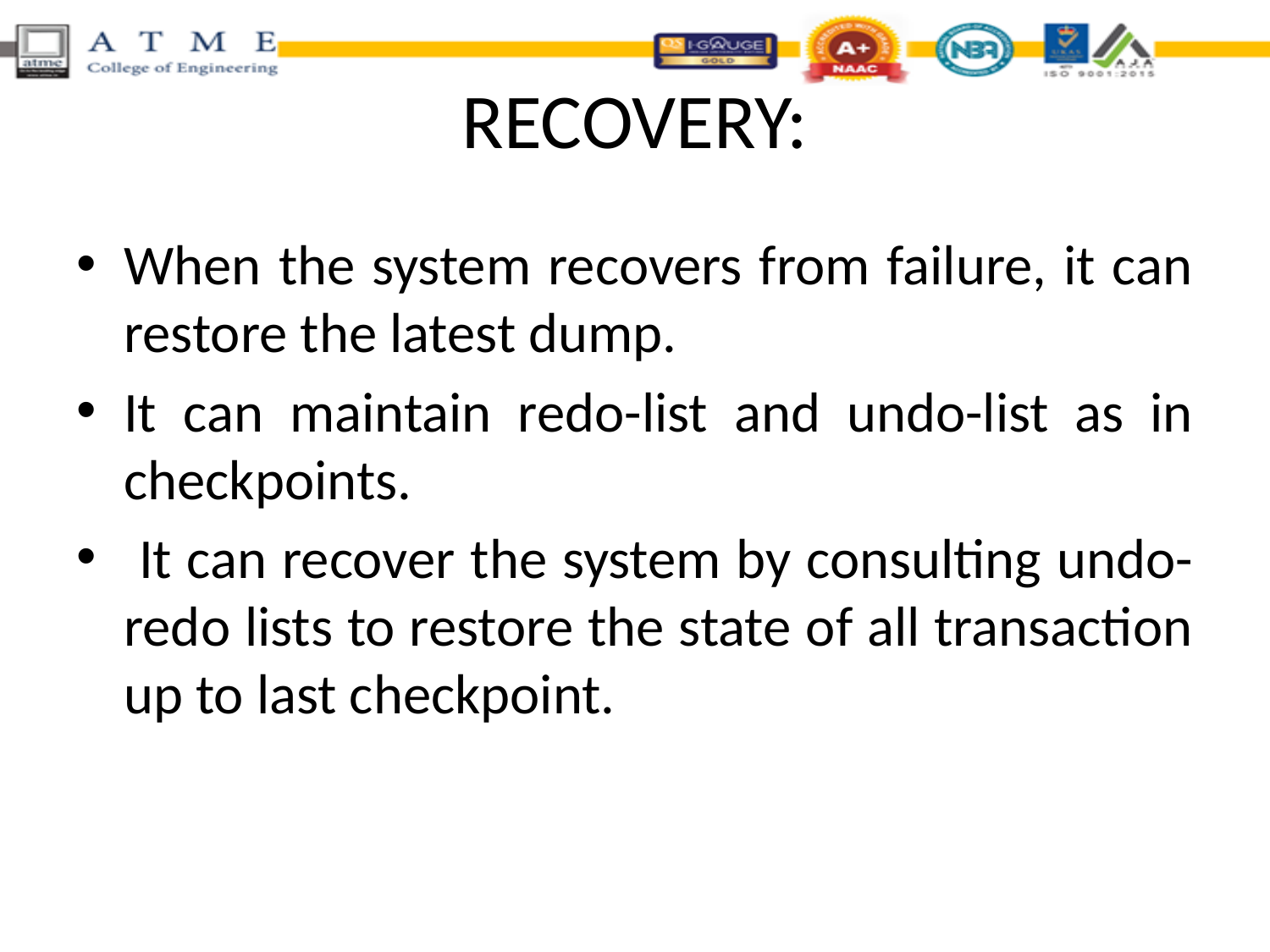

# RECOVERY:
When the system recovers from failure, it can restore the latest dump.
It can maintain redo-list and undo-list as in checkpoints.
 It can recover the system by consulting undo-redo lists to restore the state of all transaction up to last checkpoint.